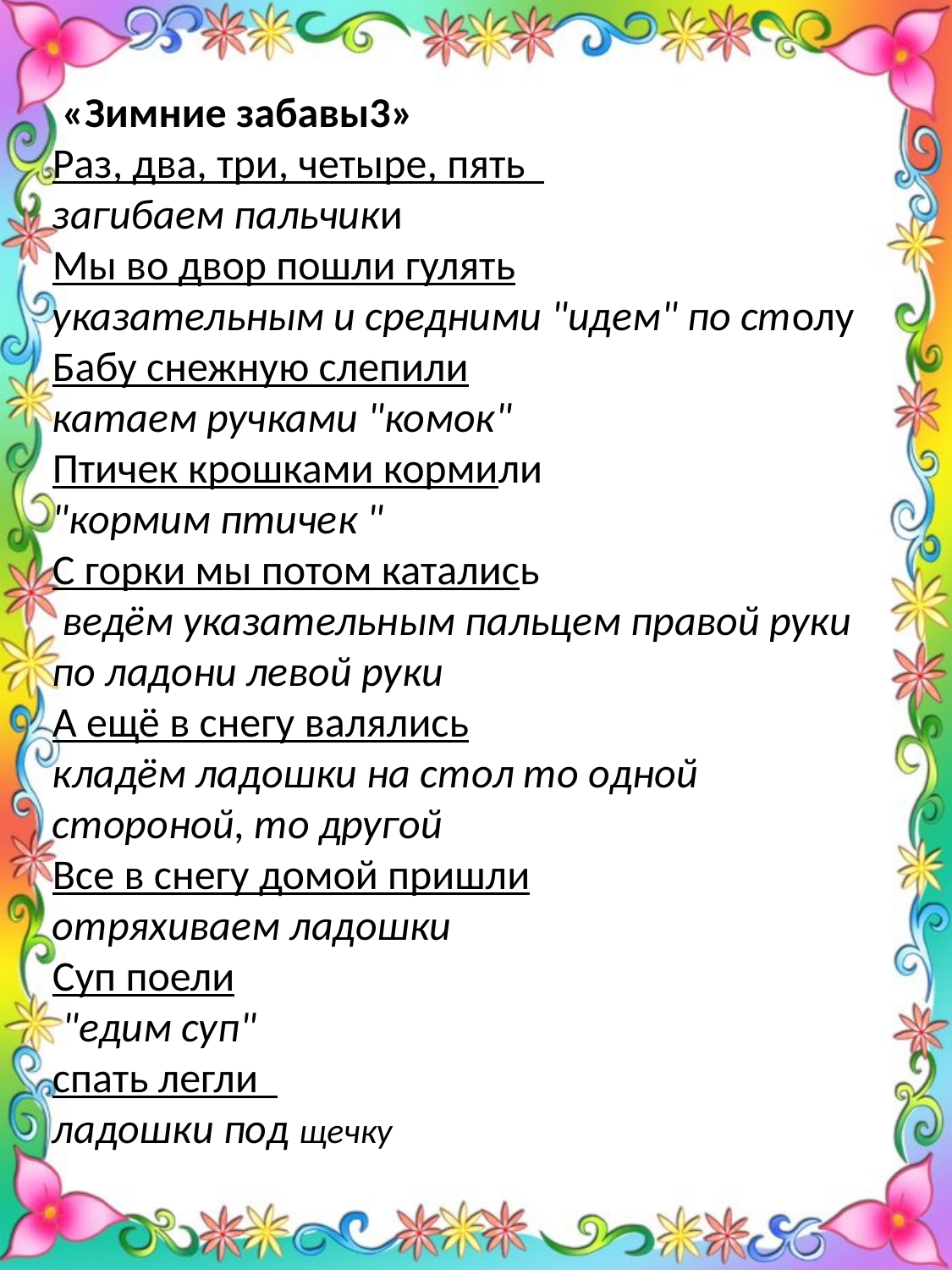

# «Зимние забавы3» Раз, два, три, четыре, пять загибаем пальчики Мы во двор пошли гулять             указательным и средними "идем" по столу Бабу снежную слепили                                  катаем ручками "комок" Птичек крошками кормили                           "кормим птичек " С горки мы потом катались ведём указательным пальцем правой руки по ладони левой руки А ещё в снегу валялись кладём ладошки на стол то одной стороной, то другой Все в снегу домой пришли                            отряхиваем ладошки Суп поели "едим суп"  спать легли                                                       ладошки под щечку